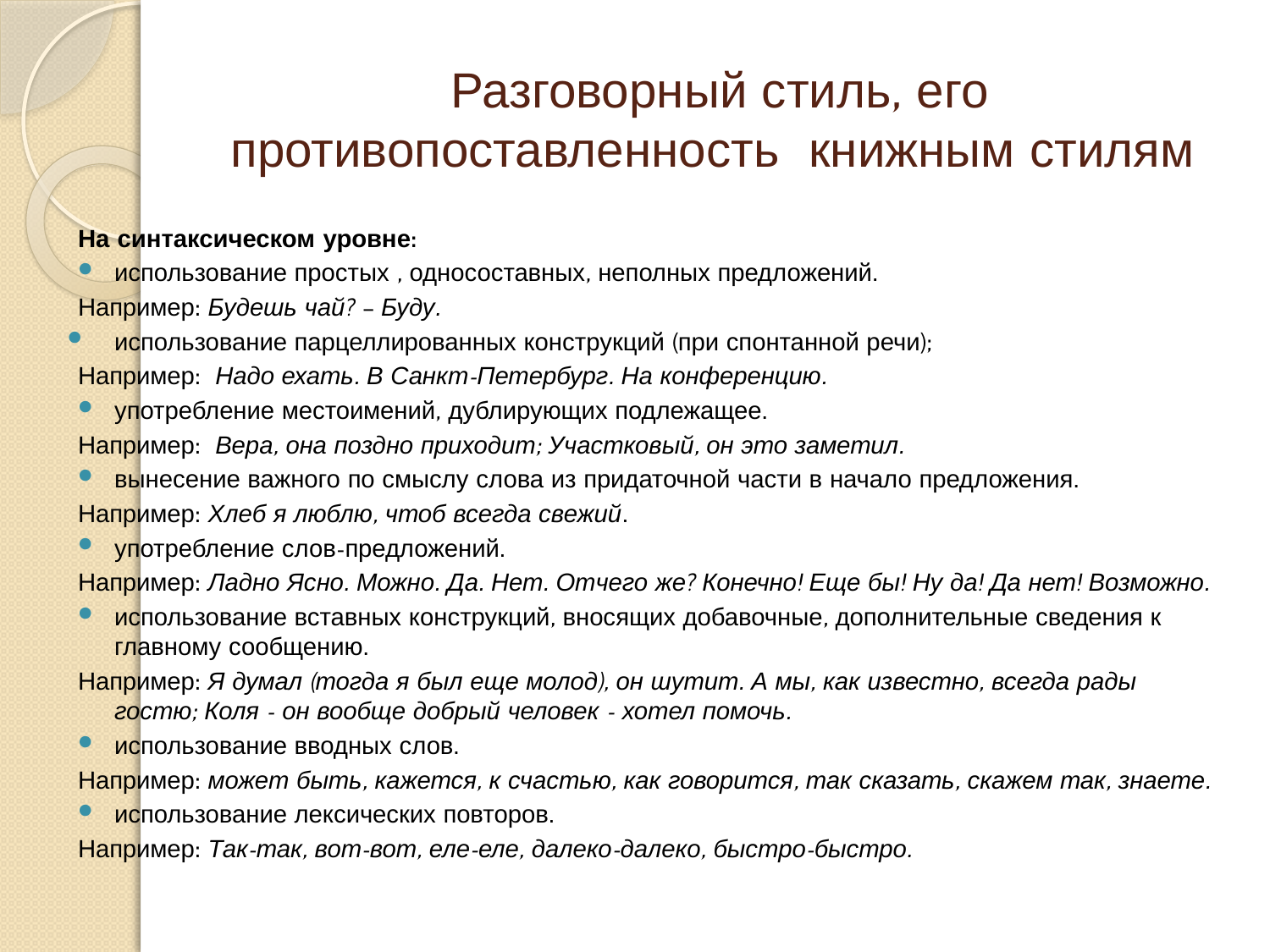

# Разговорный стиль, его противопоставленность  книжным стилям
На синтаксическом уровне:
использование простых , односоставных, неполных предложений.
Например: Будешь чай? – Буду.
использование парцеллированных конструкций (при спонтанной речи);
Например:  Надо ехать. В Санкт-Петербург. На конференцию.
употребление местоимений, дублирующих подлежащее.
Например:  Вера, она поздно приходит; Участковый, он это заметил.
вынесение важного по смыслу слова из придаточной части в начало предложения.
Например: Хлеб я люблю, чтоб всегда свежий.
употребление слов-предложений.
Например: Ладно Ясно. Можно. Да. Нет. Отчего же? Конечно! Еще бы! Ну да! Да нет! Возможно.
использование вставных конструкций, вносящих добавочные, дополнительные сведения к главному сообщению.
Например: Я думал (тогда я был еще молод), он шутит. А мы, как известно, всегда рады гостю; Коля - он вообще добрый человек - хотел помочь.
использование вводных слов.
Например: может быть, кажется, к счастью, как говорится, так сказать, скажем так, знаете.
использование лексических повторов.
Например: Так-так, вот-вот, еле-еле, далеко-далеко, быстро-быстро.